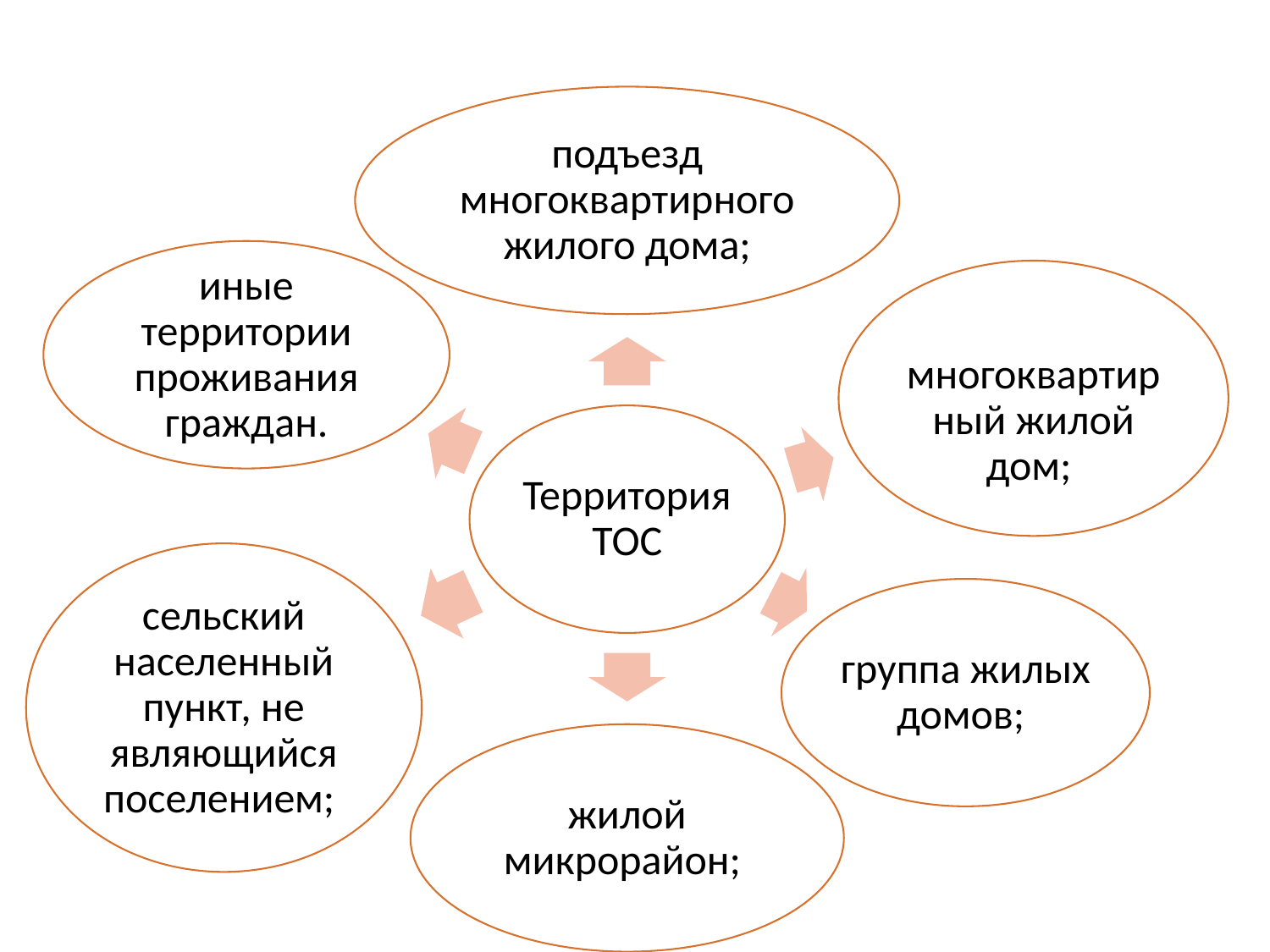

Территория ТОС

подъезд многоквартирного жилого дома;

 многоквартирный жилой дом;

группа жилых домов;

жилой микрорайон;

сельский населенный пункт, не являющийся поселением;

иные территории проживания граждан.